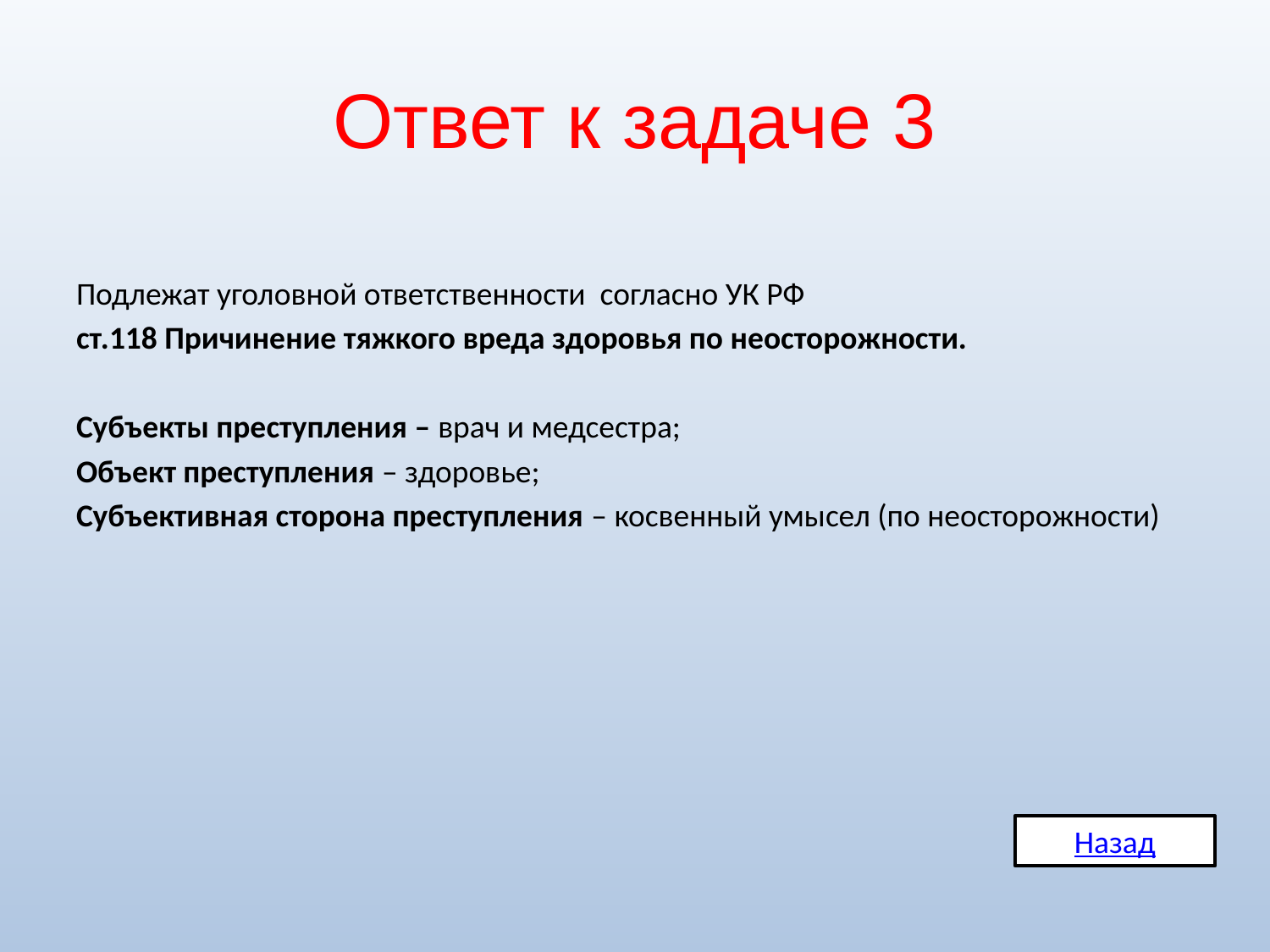

# Ответ к задаче 3

Подлежат уголовной ответственности  согласно УК РФ
ст.118 Причинение тяжкого вреда здоровья по неосторожности.

Субъекты преступления – врач и медсестра;
Объект преступления – здоровье;
Субъективная сторона преступления – косвенный умысел (по неосторожности)

Назад